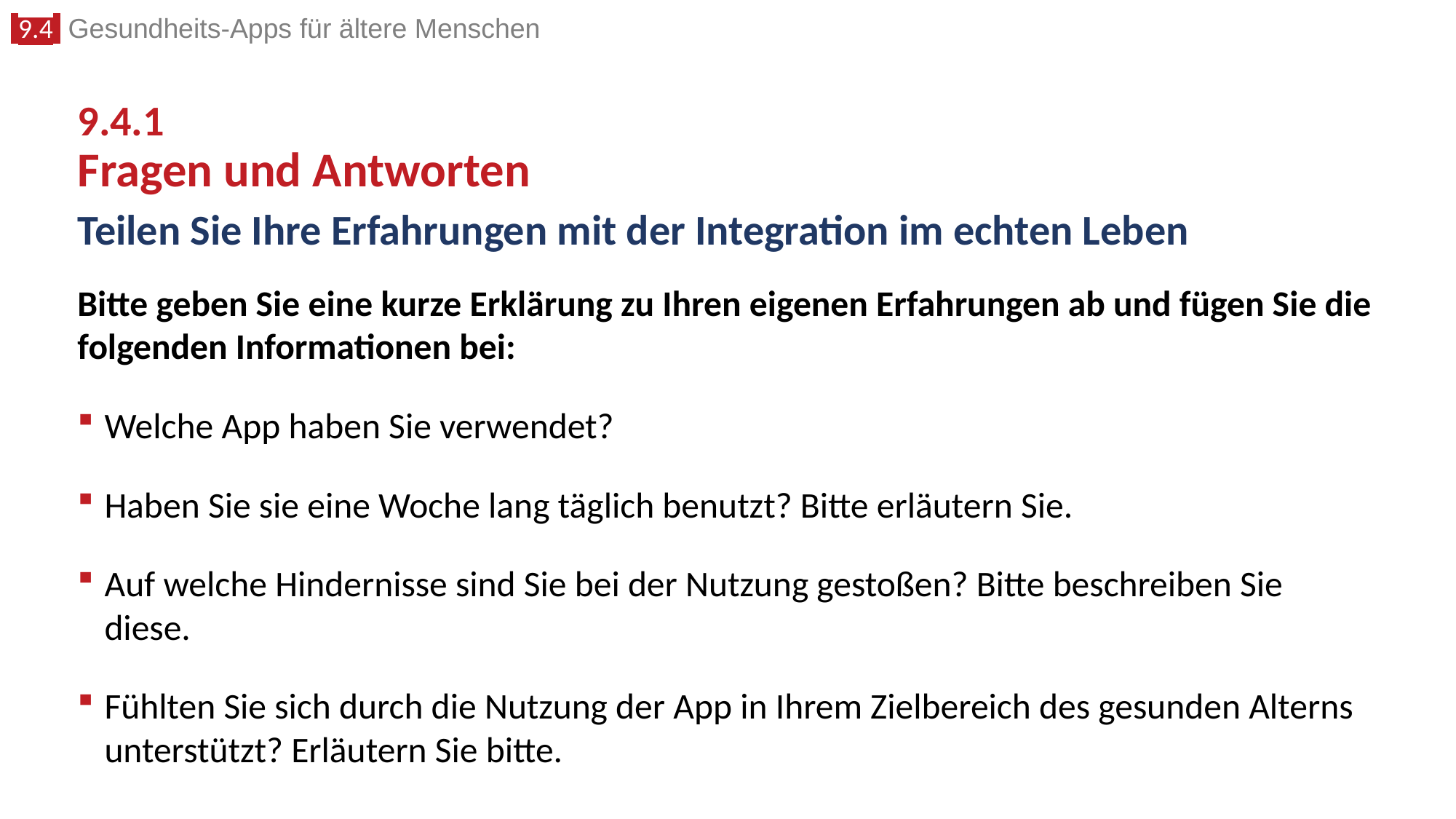

9.4.1
Fragen und Antworten
# Teilen Sie Ihre Erfahrungen mit der Integration im echten Leben
Bitte geben Sie eine kurze Erklärung zu Ihren eigenen Erfahrungen ab und fügen Sie die folgenden Informationen bei:
Welche App haben Sie verwendet?
Haben Sie sie eine Woche lang täglich benutzt? Bitte erläutern Sie.
Auf welche Hindernisse sind Sie bei der Nutzung gestoßen? Bitte beschreiben Sie diese.
Fühlten Sie sich durch die Nutzung der App in Ihrem Zielbereich des gesunden Alterns unterstützt? Erläutern Sie bitte.